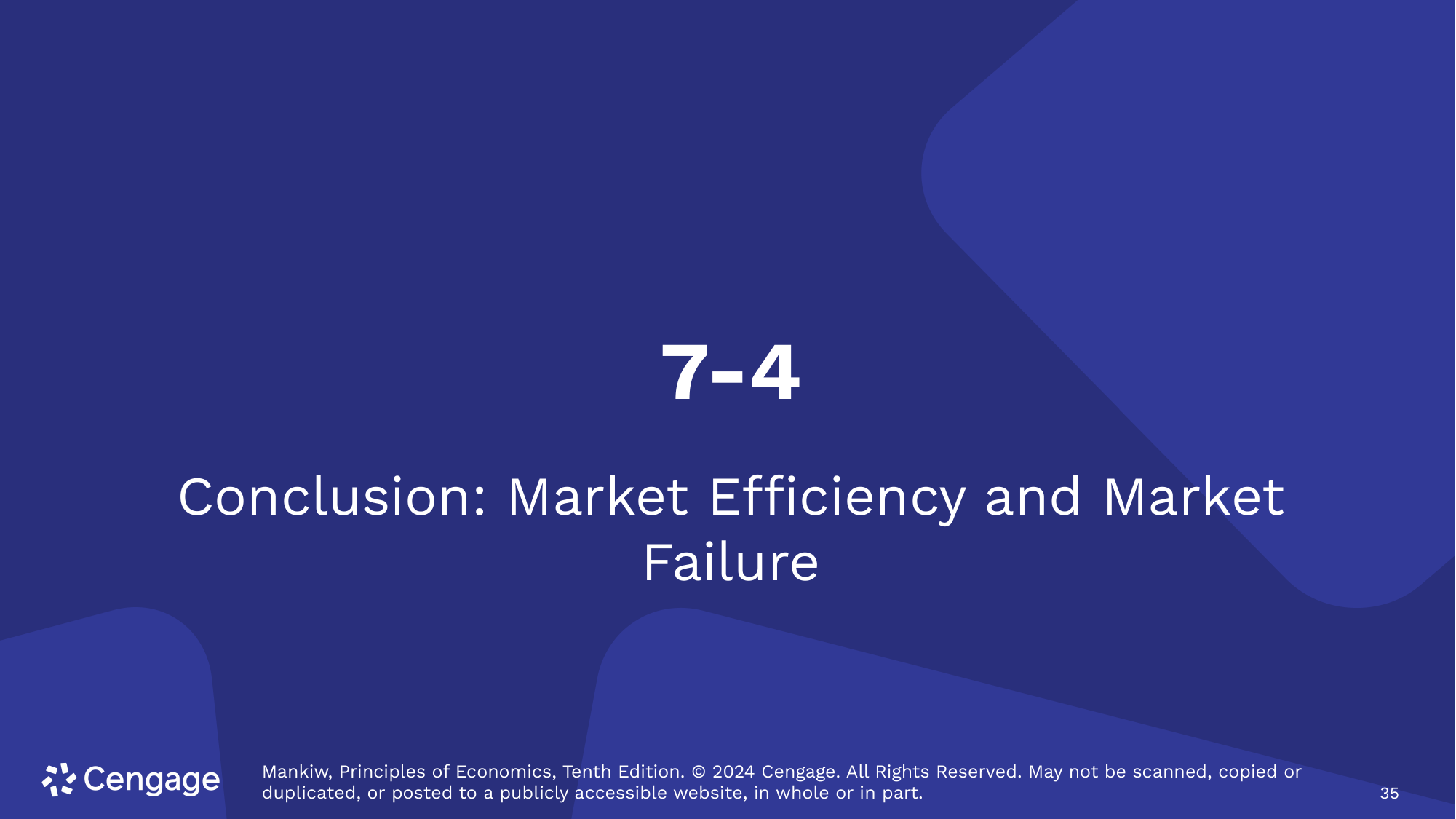

# 7-4
Conclusion: Market Efficiency and Market Failure